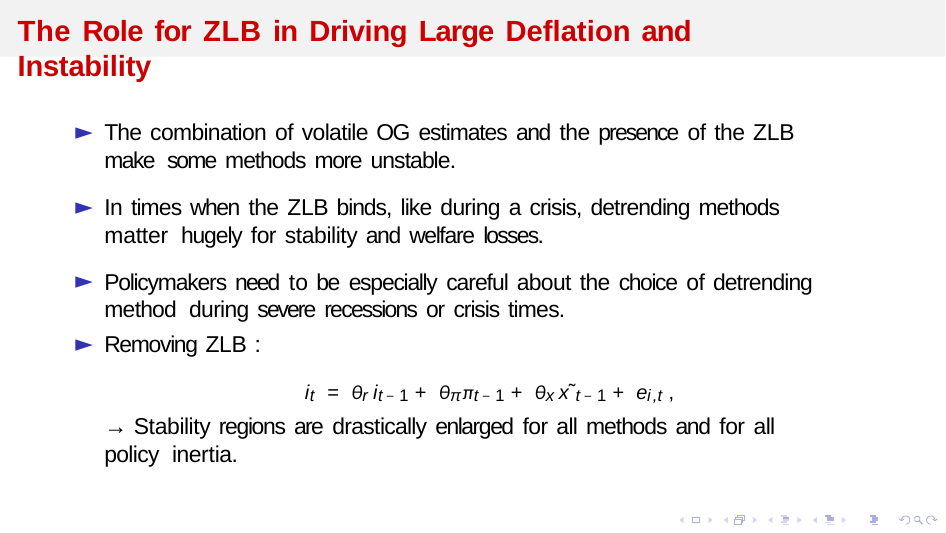

# The Role for ZLB in Driving Large Deflation and Instability
The combination of volatile OG estimates and the presence of the ZLB make  some methods more unstable.
In times when the ZLB binds, like during a crisis, detrending methods matter  hugely for stability and welfare losses.
Policymakers need to be especially careful about the choice of detrending method  during severe recessions or crisis times.
Removing ZLB :
it  = θr it−1 + θππt−1 + θx x˜t−1 + ei,t ,
→ Stability regions are drastically enlarged for all methods and for all policy  inertia.